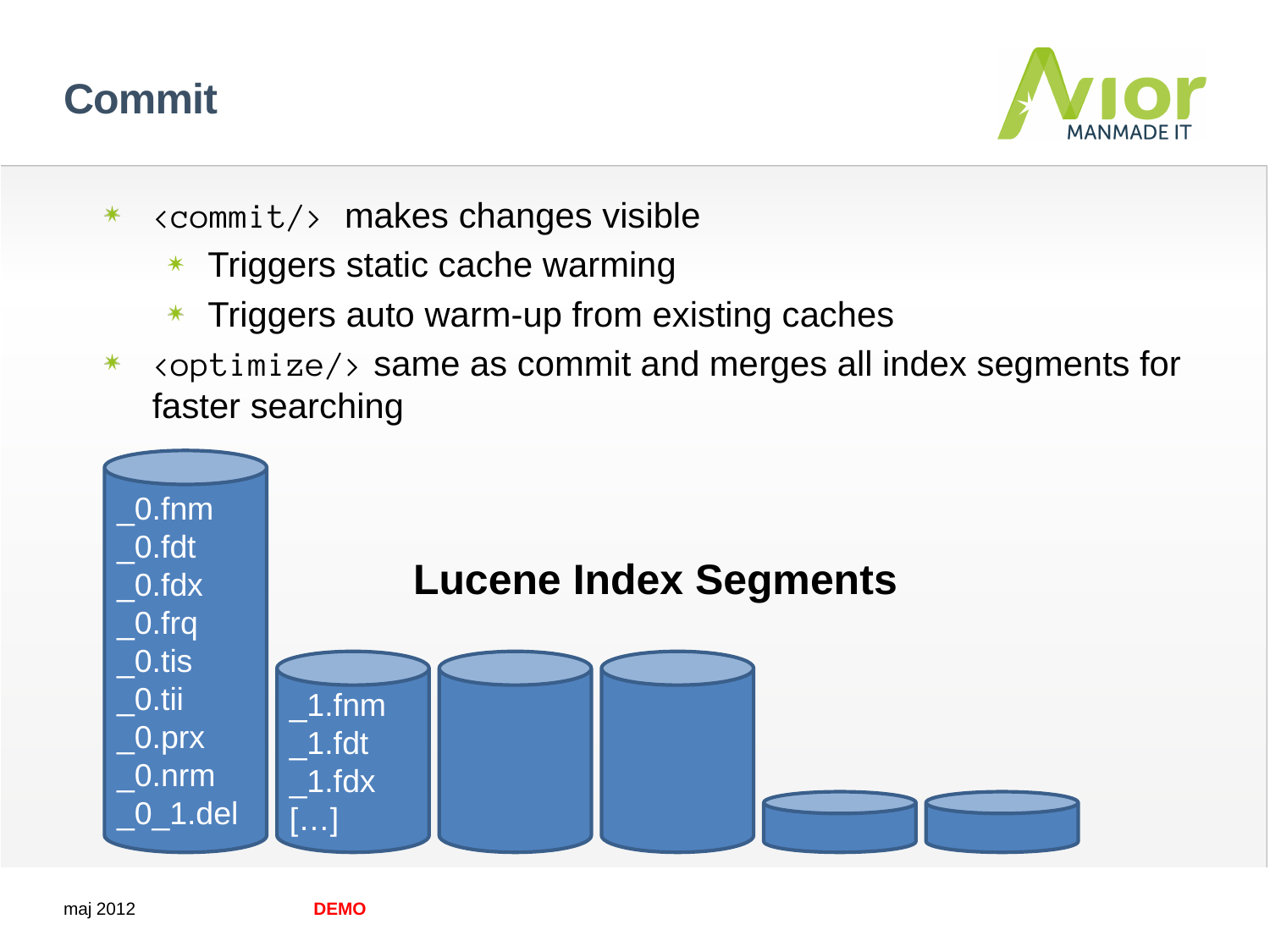

# Commit
<commit/> makes changes visible
Triggers static cache warming
Triggers auto warm-up from existing caches
<optimize/> same as commit and merges all index segments for faster searching
_0.fnm
_0.fdt
_0.fdx
_0.frq
_0.tis
_0.tii
_0.prx
_0.nrm
_0_1.del
_1.fnm
_1.fdt
_1.fdx
[…]

Lucene Index Segments
maj 2012
DEMO